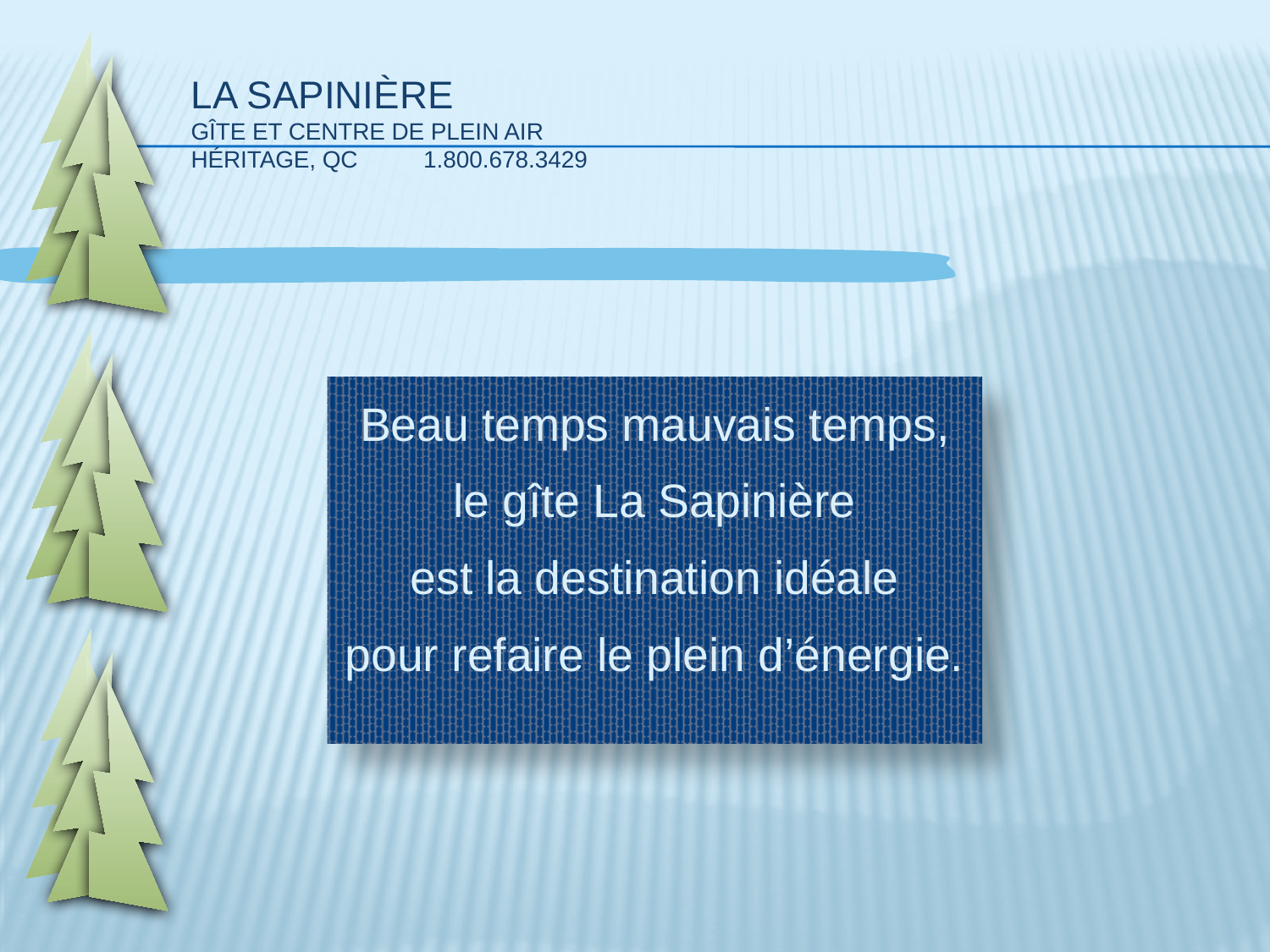

# La Sapinière Gîte et centre de plein air Héritage, Qc		1.800.678.3429
Beau temps mauvais temps,
le gîte La Sapinière
est la destination idéale
pour refaire le plein d’énergie.